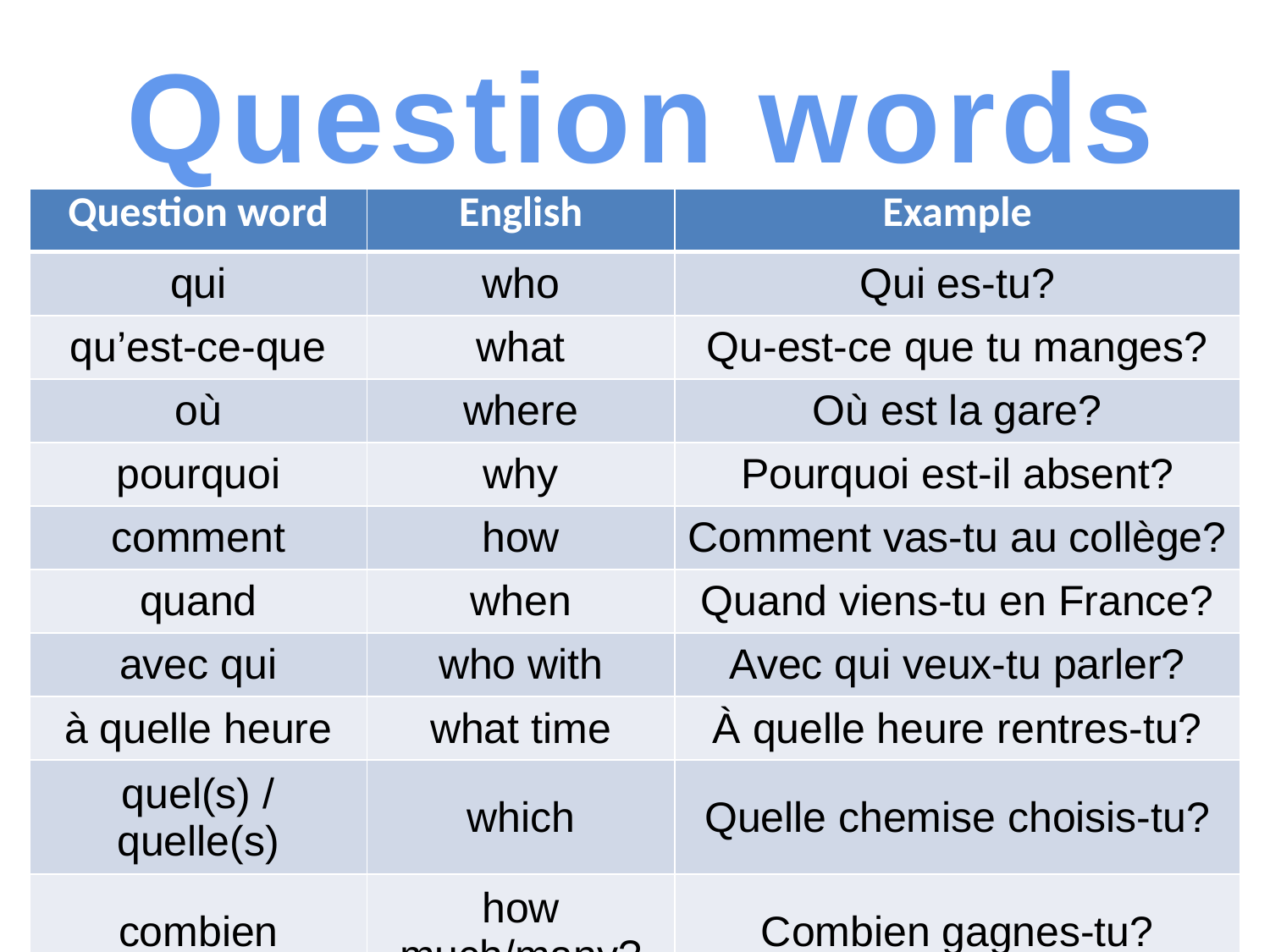

Question words
| Question word | English | Example |
| --- | --- | --- |
| qui | who | Qui es-tu? |
| qu’est-ce-que | what | Qu-est-ce que tu manges? |
| où | where | Où est la gare? |
| pourquoi | why | Pourquoi est-il absent? |
| comment | how | Comment vas-tu au collège? |
| quand | when | Quand viens-tu en France? |
| avec qui | who with | Avec qui veux-tu parler? |
| à quelle heure | what time | À quelle heure rentres-tu? |
| quel(s) / quelle(s) | which | Quelle chemise choisis-tu? |
| combien | how much/many? | Combien gagnes-tu? |